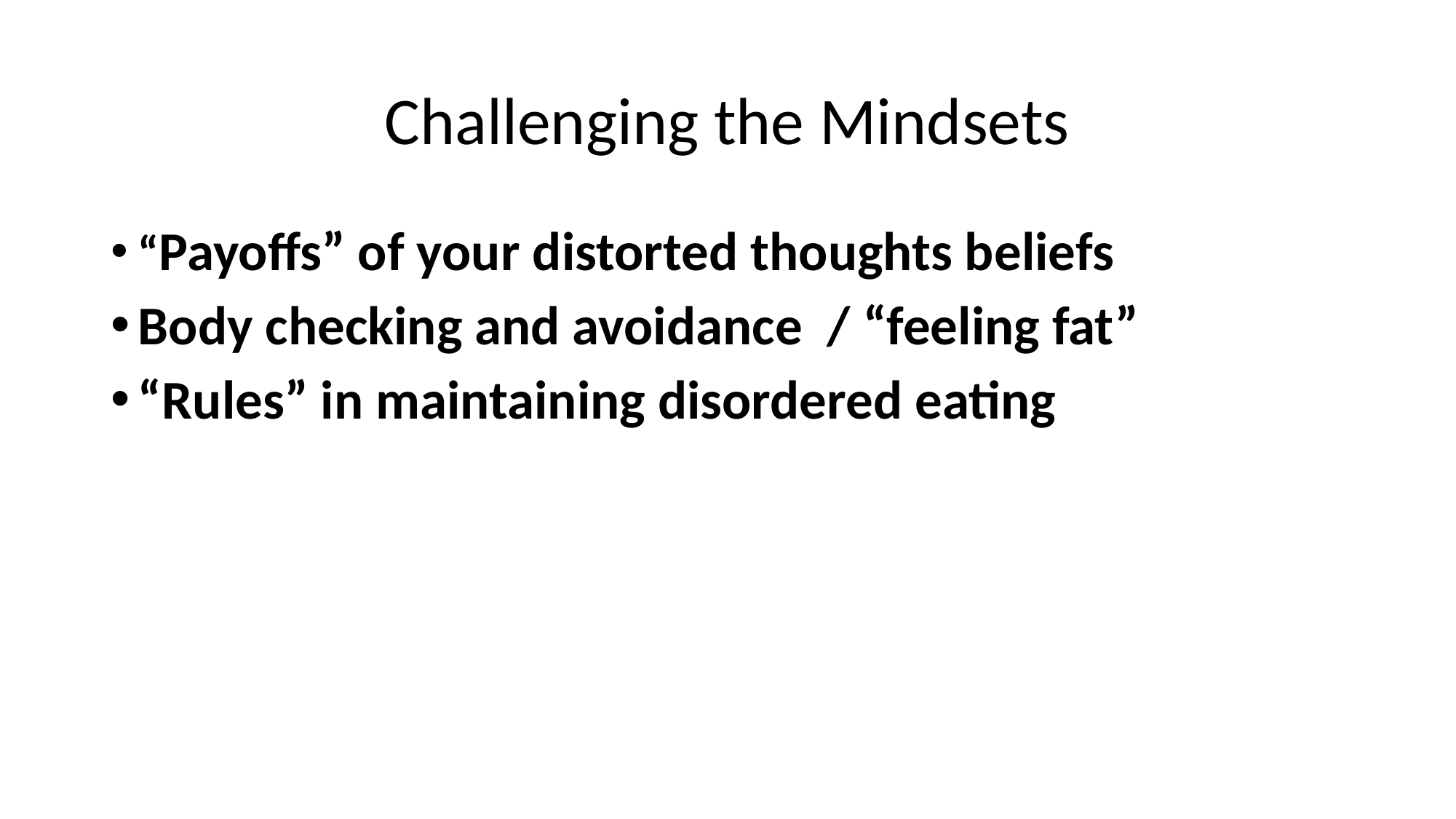

# Challenging the Mindsets
“Payoffs” of your distorted thoughts beliefs
Body checking and avoidance  / “feeling fat”
“Rules” in maintaining disordered eating